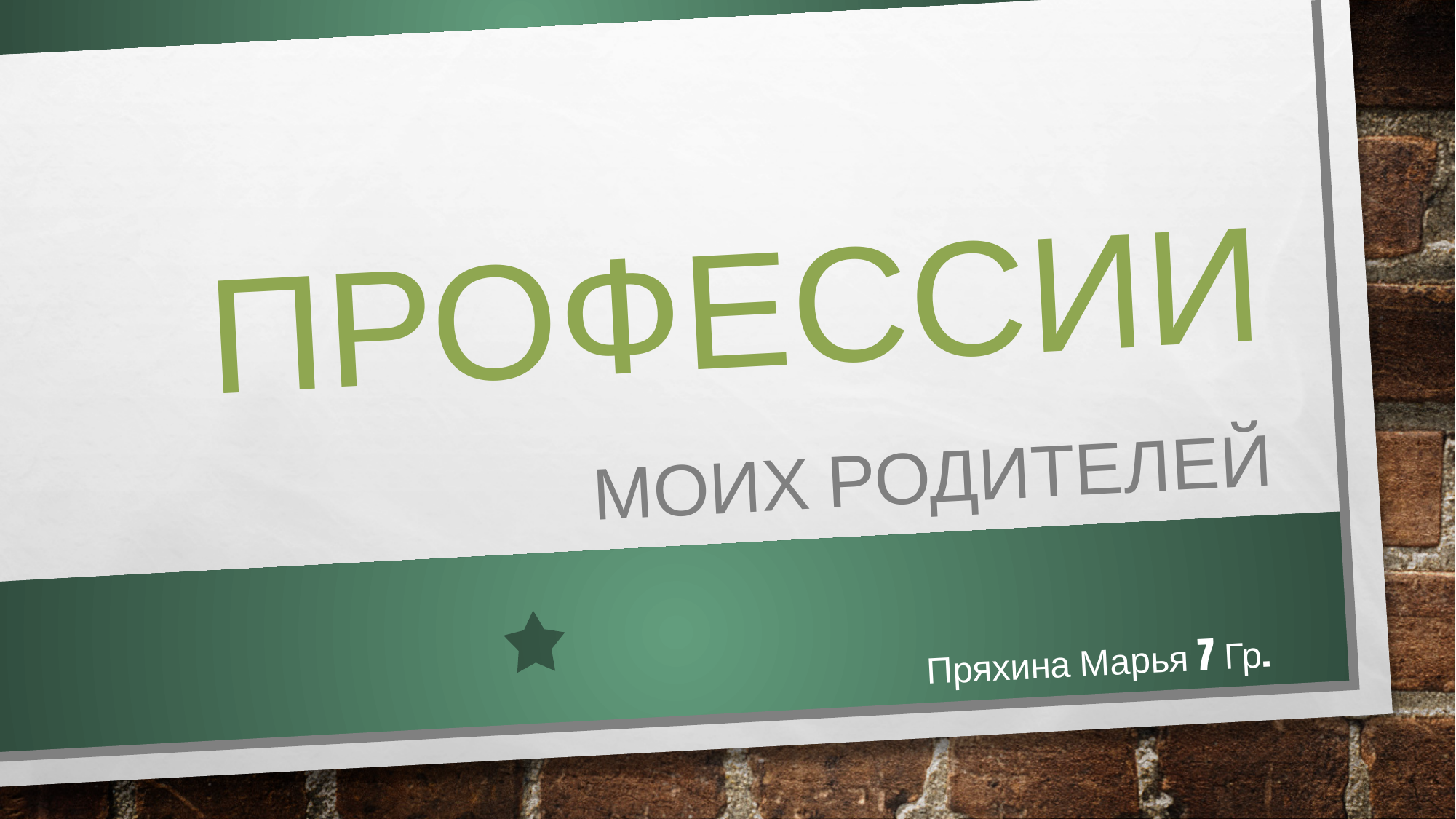

# ПРОФЕССИИ
МОИХ РОДИТЕЛЕЙ
Пряхина Марья 7 Гр.